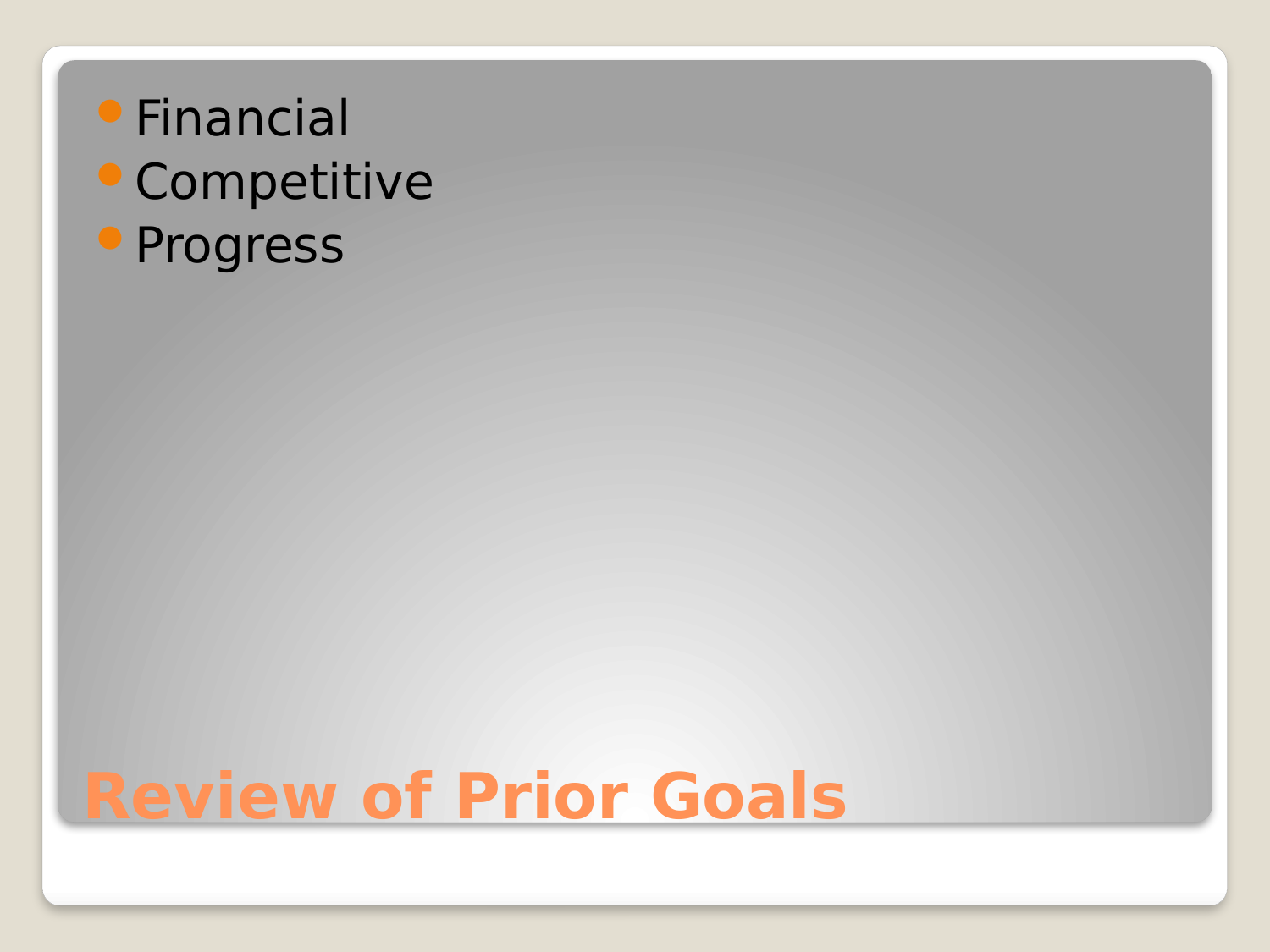

Financial
Competitive
Progress
# Review of Prior Goals